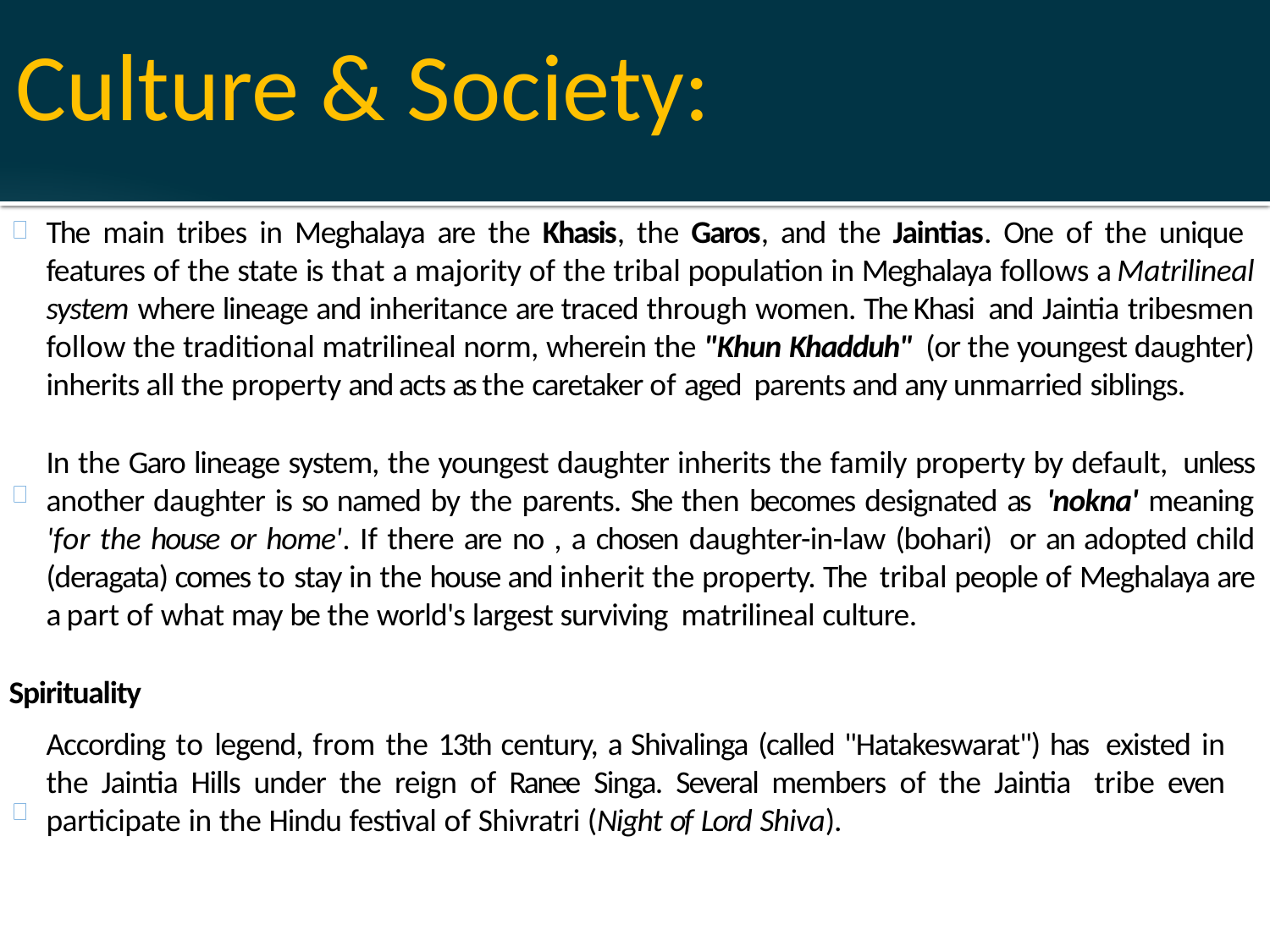

Culture & Society:
The main tribes in Meghalaya are the Khasis, the Garos, and the Jaintias. One of the unique  features of the state is that a majority of the tribal population in Meghalaya follows a Matrilineal system where lineage and inheritance are traced through women. The Khasi  and Jaintia tribesmen follow the traditional matrilineal norm, wherein the "Khun Khadduh"  (or the youngest daughter) inherits all the property and acts as the caretaker of aged  parents and any unmarried siblings.

In the Garo lineage system, the youngest daughter inherits the family property by default,  unless another daughter is so named by the parents. She then becomes designated as  'nokna' meaning 'for the house or home'. If there are no , a chosen daughter-in-law (bohari)  or an adopted child (deragata) comes to stay in the house and inherit the property. The  tribal people of Meghalaya are a part of what may be the world's largest surviving  matrilineal culture.

 Spirituality

According to legend, from the 13th century, a Shivalinga (called "Hatakeswarat") has  existed in the Jaintia Hills under the reign of Ranee Singa. Several members of the Jaintia  tribe even participate in the Hindu festival of Shivratri (Night of Lord Shiva).